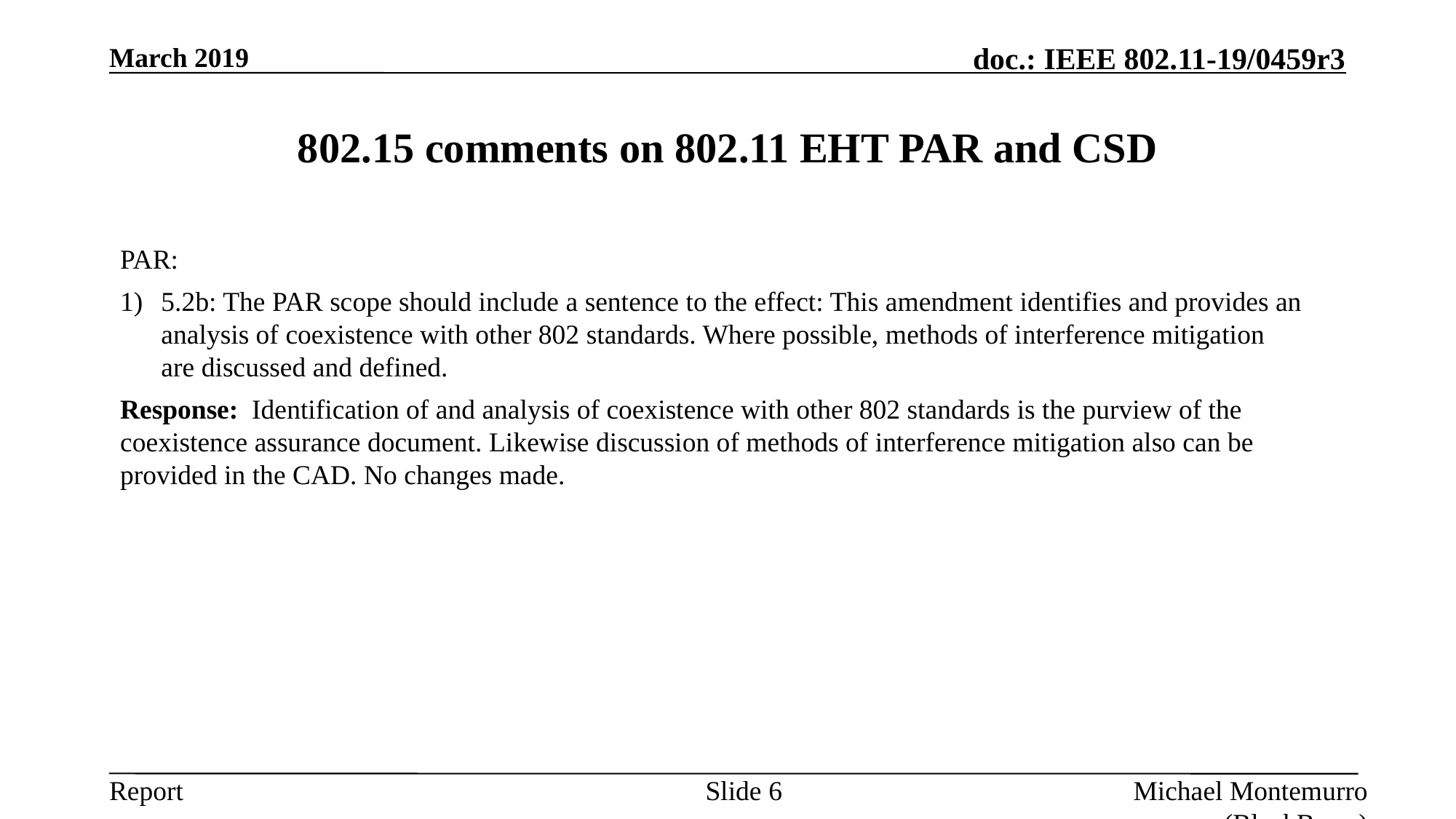

March 2019
# 802.15 comments on 802.11 EHT PAR and CSD
PAR:
5.2b: The PAR scope should include a sentence to the effect: This amendment identifies and provides an analysis of coexistence with other 802 standards. Where possible, methods of interference mitigation are discussed and defined.
Response:  Identification of and analysis of coexistence with other 802 standards is the purview of the coexistence assurance document. Likewise discussion of methods of interference mitigation also can be provided in the CAD. No changes made.
Slide 6
Michael Montemurro (BlackBerry)